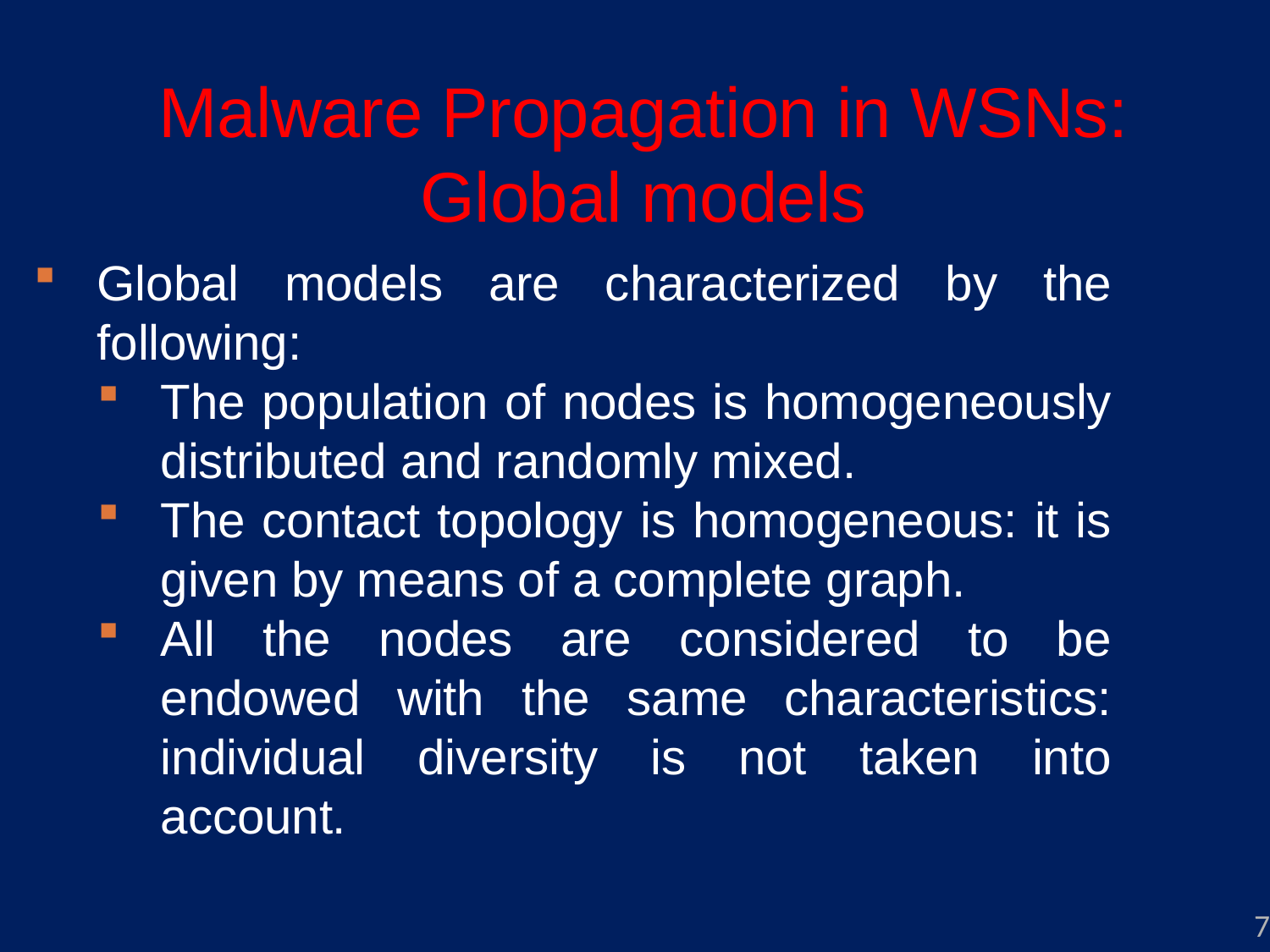

# Malware Propagation in WSNs: Global models
Global models are characterized by the following:
The population of nodes is homogeneously distributed and randomly mixed.
The contact topology is homogeneous: it is given by means of a complete graph.
All the nodes are considered to be endowed with the same characteristics: individual diversity is not taken into account.
7